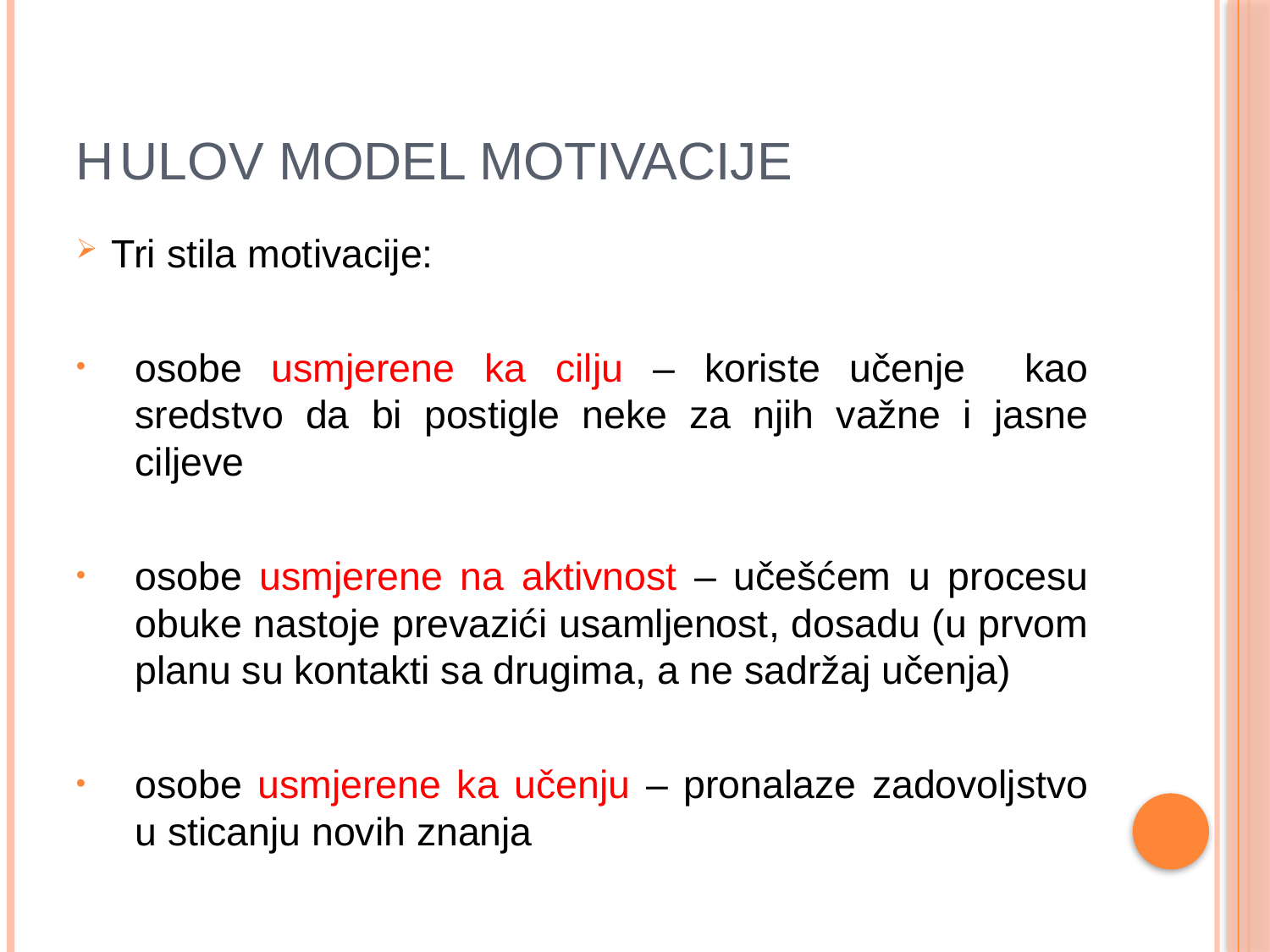

# Hulov model motivacije
Tri stila motivacije:

osobe usmjerene ka cilju – koriste učenje  kao sredstvo da bi postigle neke za njih važne i jasne ciljeve

osobe usmjerene na aktivnost – učešćem u procesu obuke nastoje prevazići usamljenost, dosadu (u prvom planu su kontakti sa drugima, a ne sadržaj učenja)

osobe usmjerene ka učenju – pronalaze zadovoljstvo u sticanju novih znanja